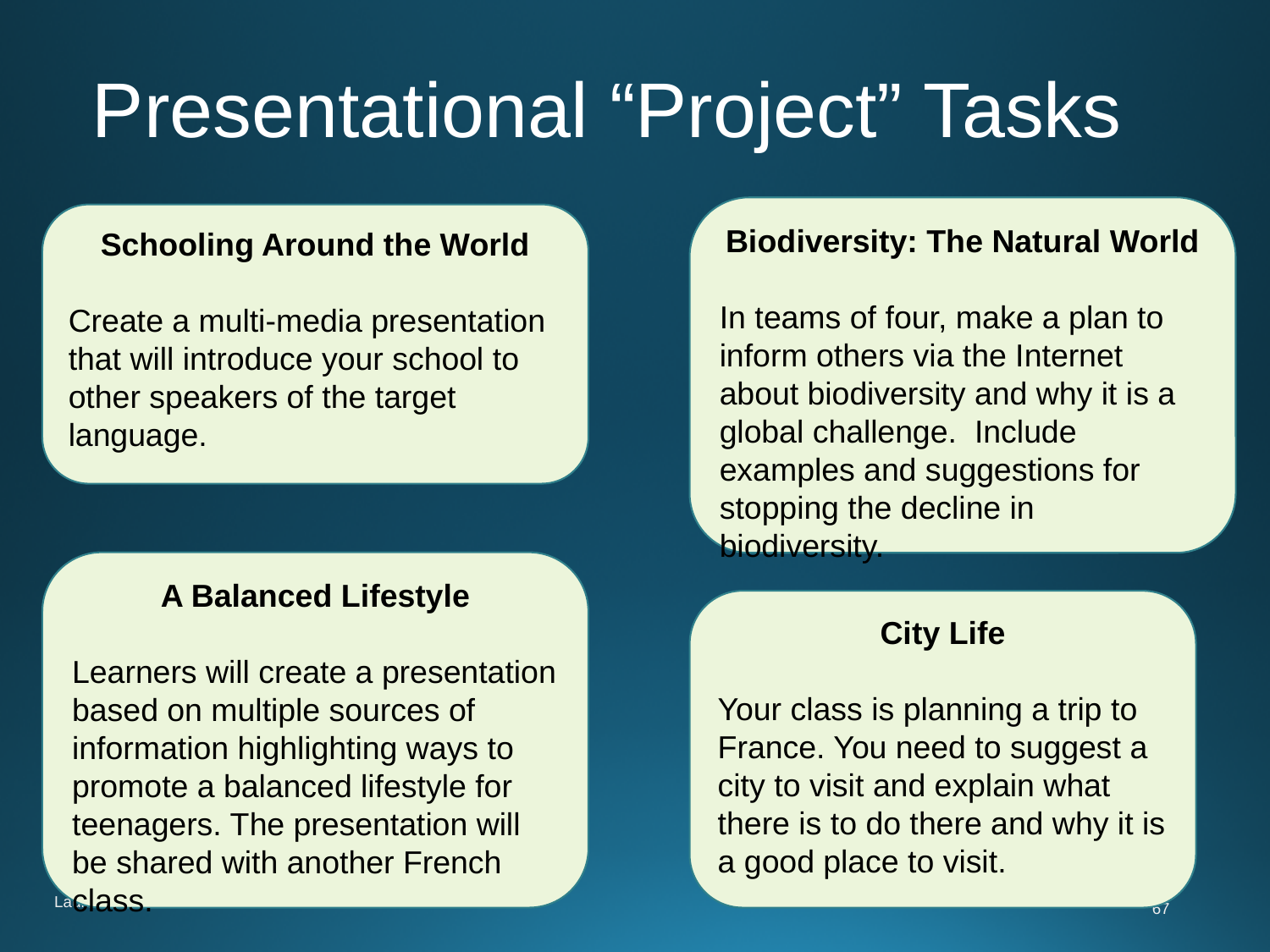

# Presentational “Project” Tasks
Biodiversity: The Natural World

In teams of four, make a plan to inform others via the Internet about biodiversity and why it is a global challenge.  Include examples and suggestions for stopping the decline in biodiversity.

Schooling Around the World

Create a multi-media presentation that will introduce your school to other speakers of the target language.

A Balanced Lifestyle

Learners will create a presentation based on multiple sources of information highlighting ways to promote a balanced lifestyle for teenagers. The presentation will be shared with another French class.
City Life

Your class is planning a trip to France. You need to suggest a city to visit and explain what there is to do there and why it is a good place to visit.
Laura Terrill
67